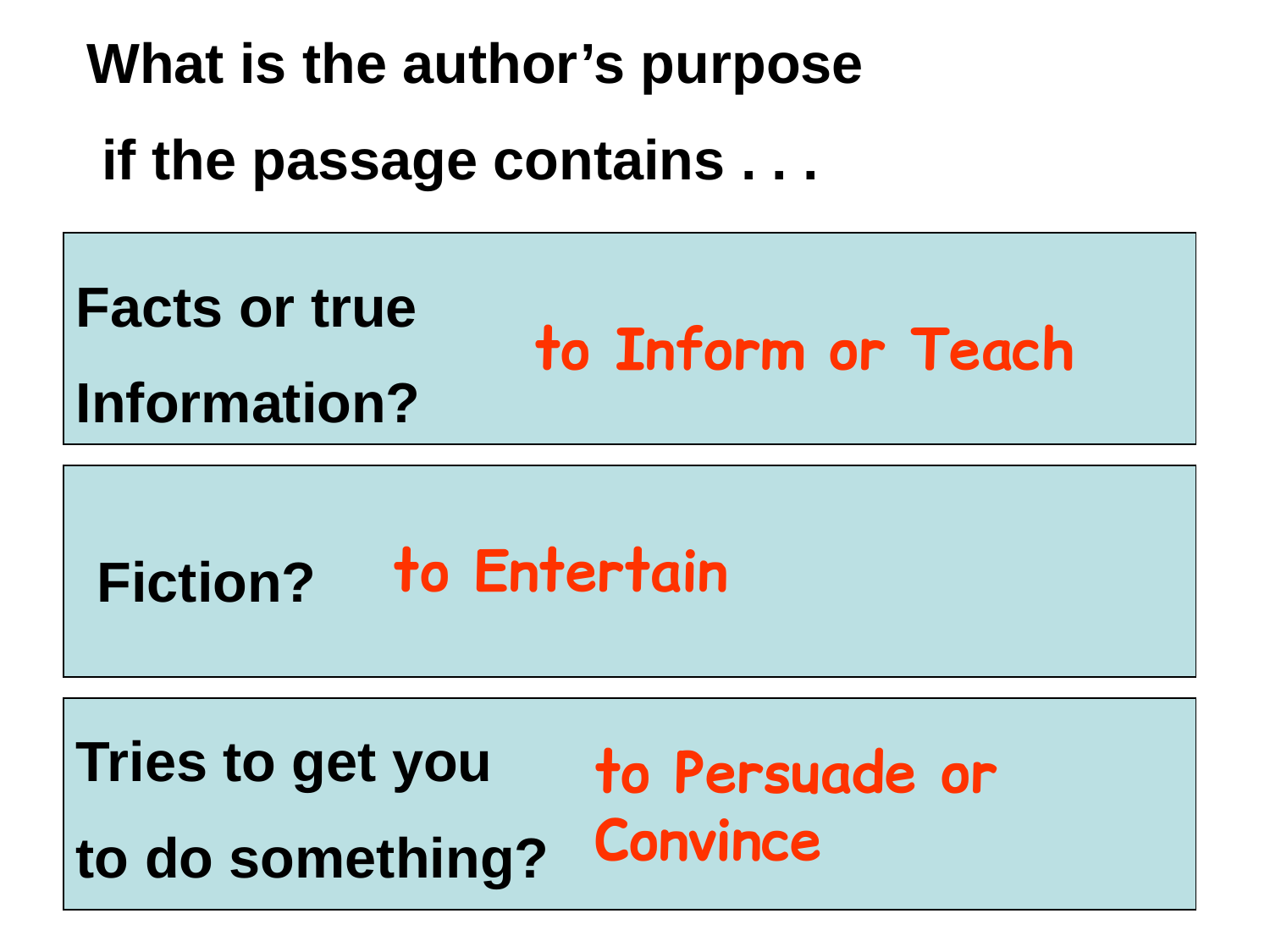

What is the author’s purpose
 if the passage contains . . .

Facts or true
Information?
 to Inform or Teach

to Entertain
Fiction?

Tries to get you
to do something?
to Persuade or Convince